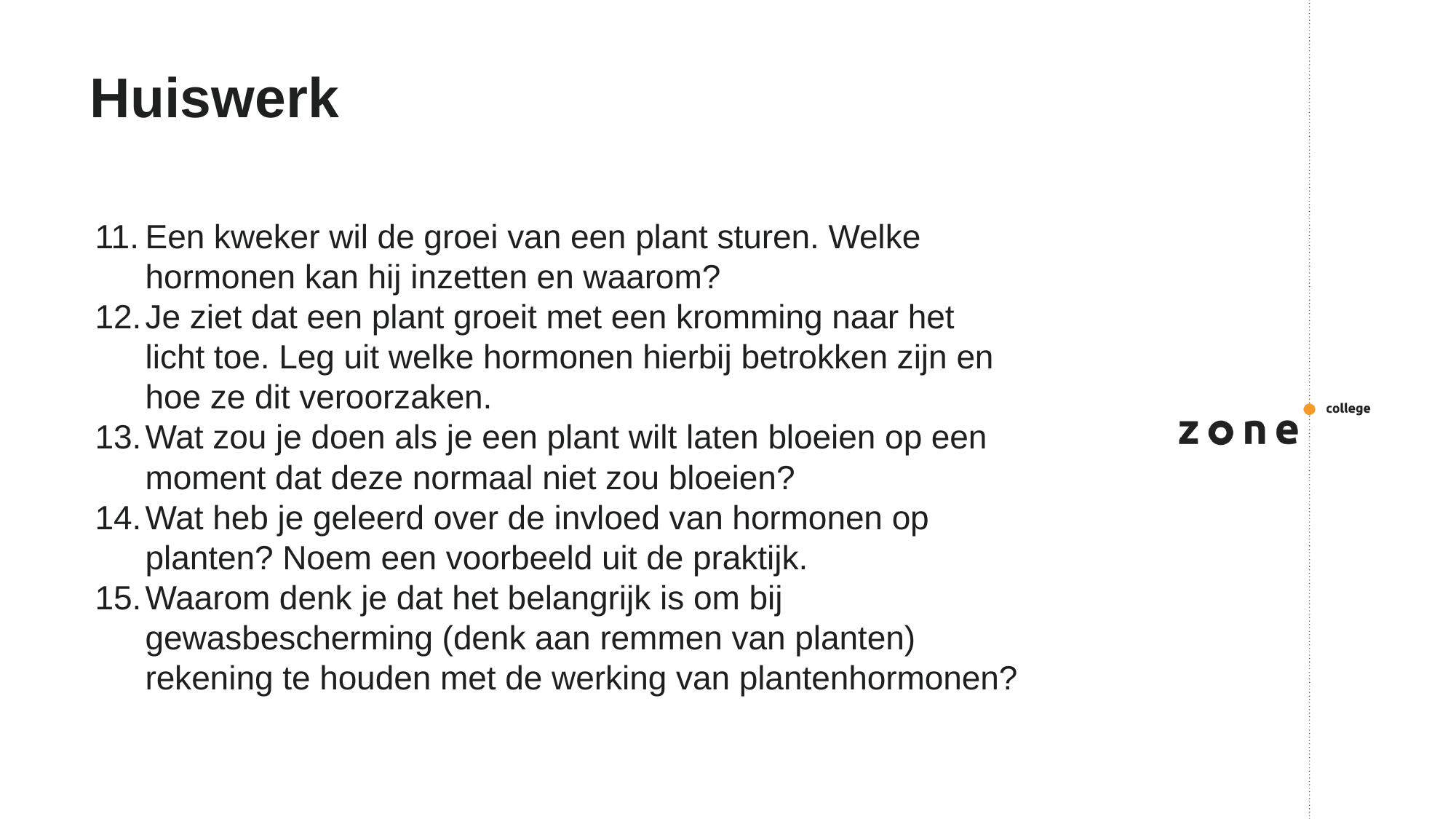

# Huiswerk
Een kweker wil de groei van een plant sturen. Welke hormonen kan hij inzetten en waarom?
Je ziet dat een plant groeit met een kromming naar het licht toe. Leg uit welke hormonen hierbij betrokken zijn en hoe ze dit veroorzaken.
Wat zou je doen als je een plant wilt laten bloeien op een moment dat deze normaal niet zou bloeien?
Wat heb je geleerd over de invloed van hormonen op planten? Noem een voorbeeld uit de praktijk.
Waarom denk je dat het belangrijk is om bij gewasbescherming (denk aan remmen van planten) rekening te houden met de werking van plantenhormonen?